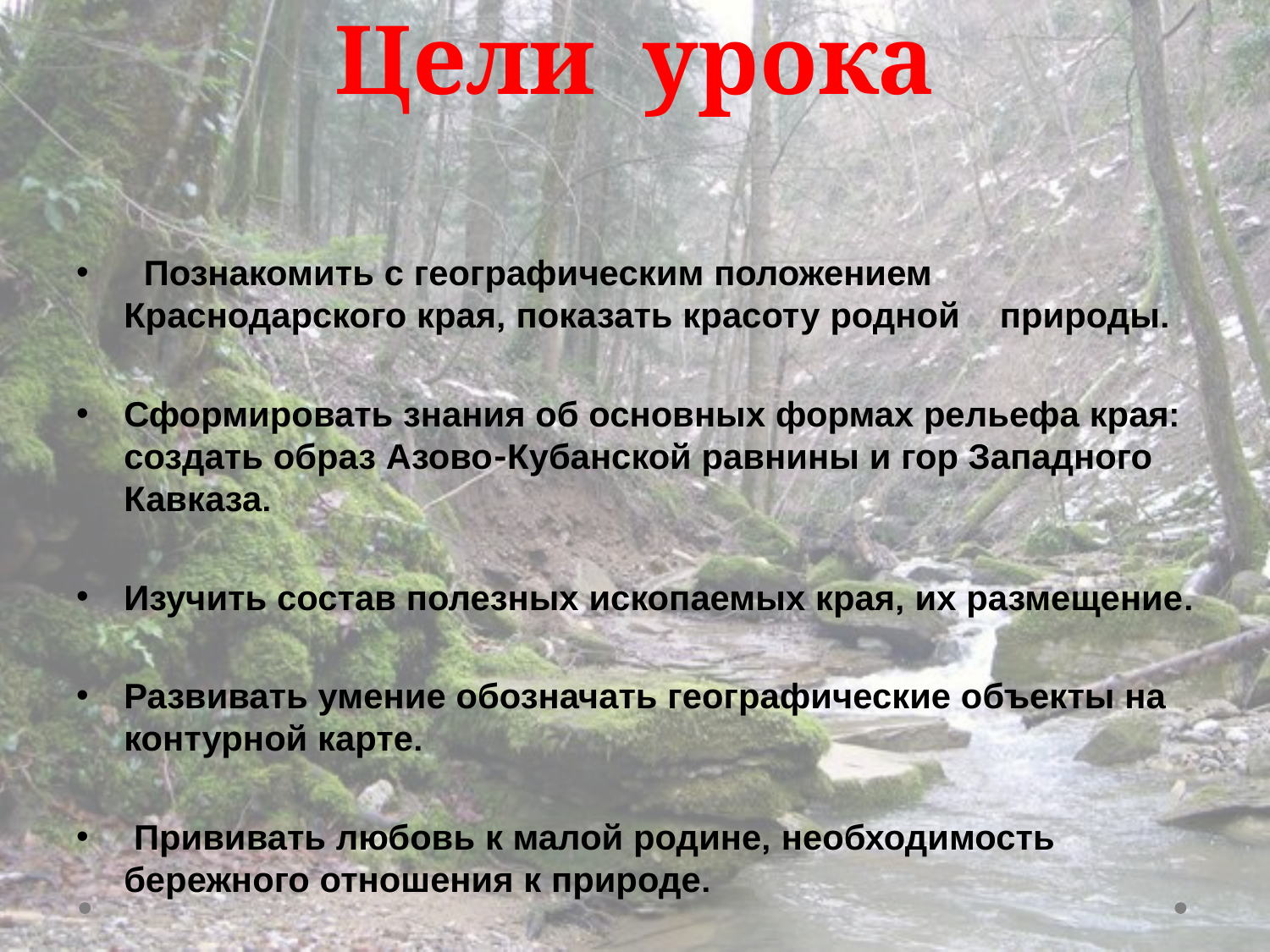

# Цели  урока

  Познакомить с географическим положением    Краснодарского края, показать красоту родной    природы.

Сформировать знания об основных формах рельефа края: создать образ Азово-Кубанской равнины и гор Западного Кавказа.

Изучить состав полезных ископаемых края, их размещение.

Развивать умение обозначать географические объекты на контурной карте.

 Прививать любовь к малой родине, необходимость бережного отношения к природе.